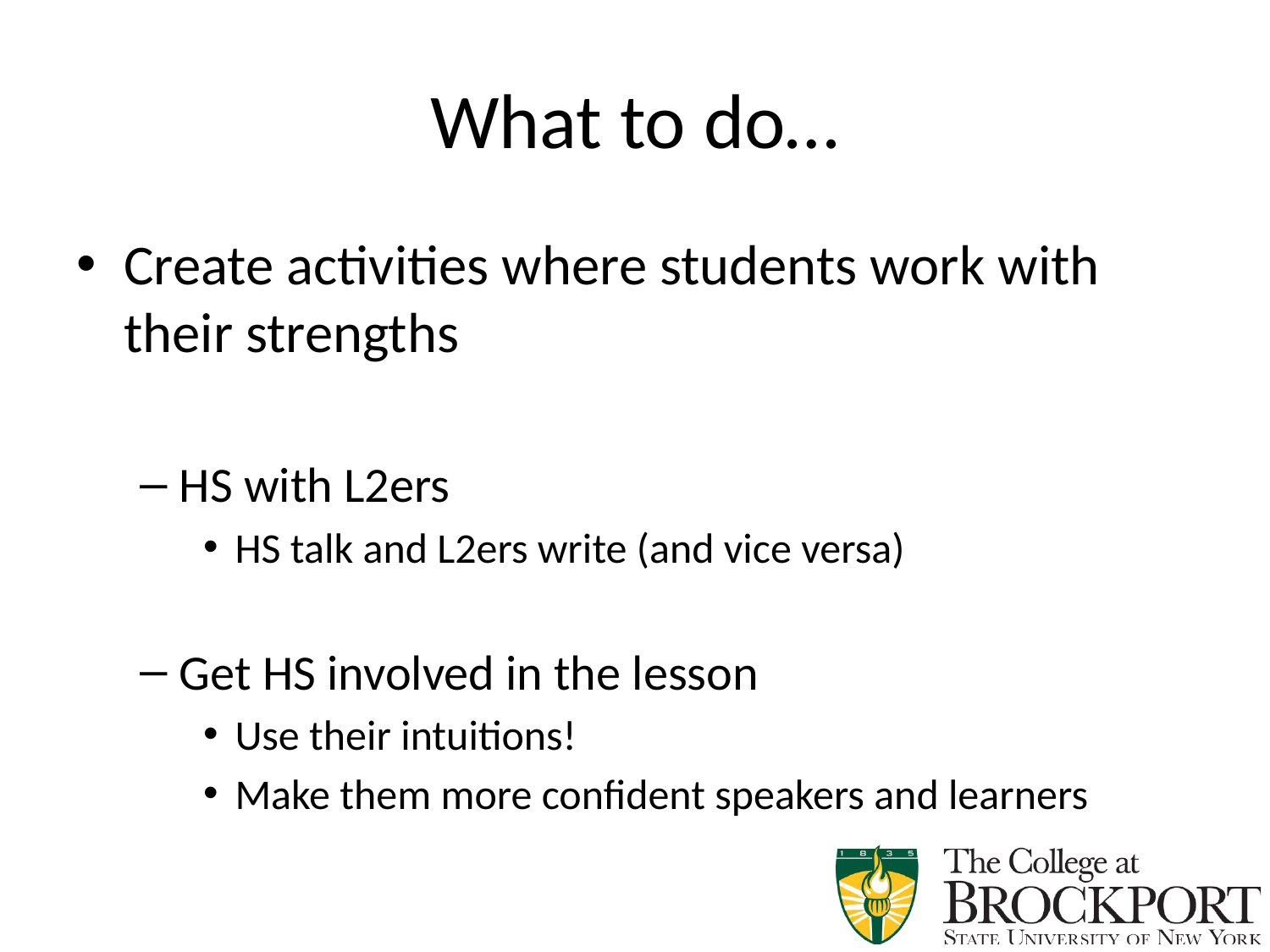

# What to do…
Create activities where students work with their strengths

HS with L2ers
HS talk and L2ers write (and vice versa)

Get HS involved in the lesson
Use their intuitions!
Make them more confident speakers and learners